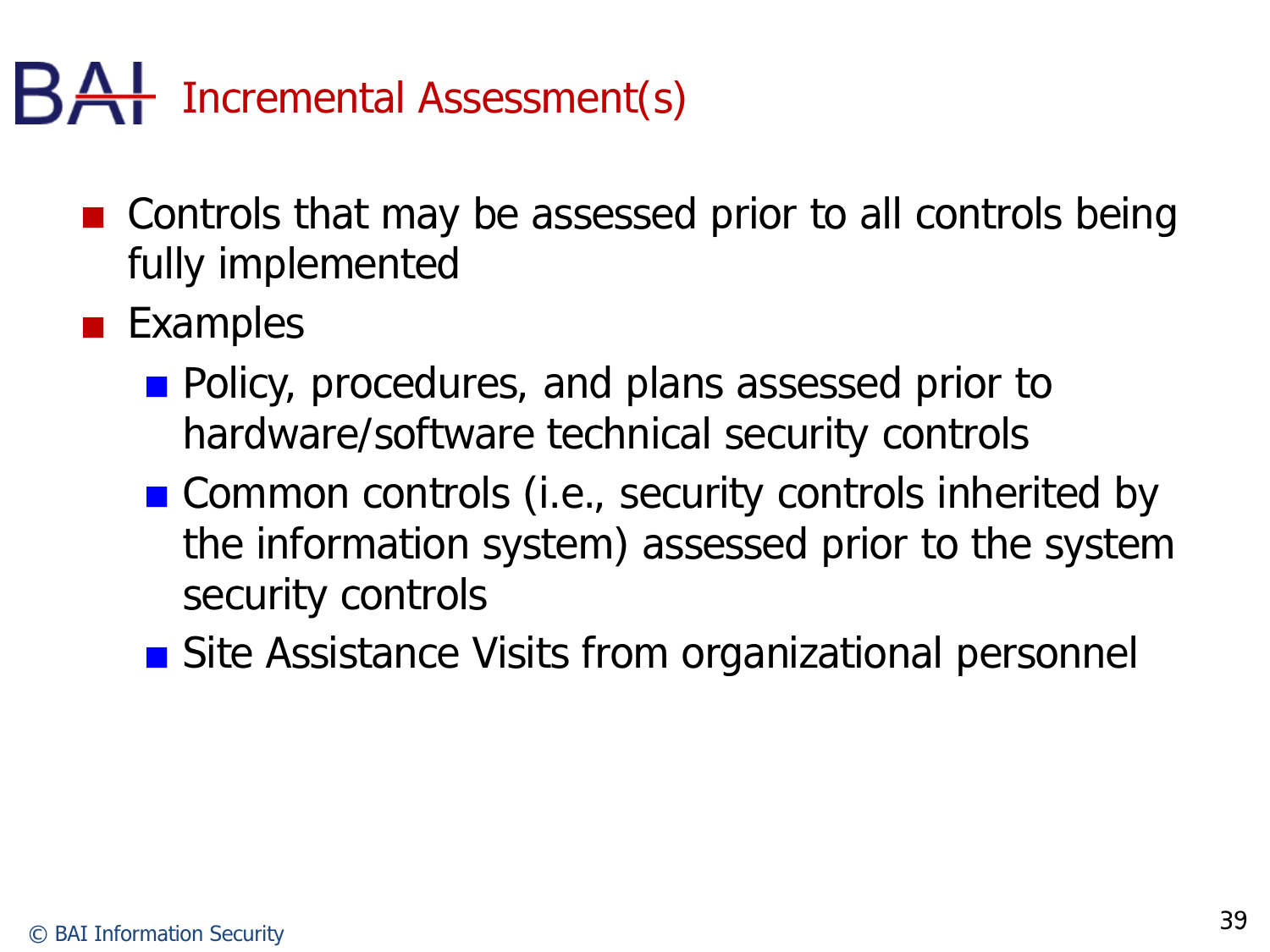

# Incremental Assessment(s)
Controls that may be assessed prior to all controls being fully implemented
Examples
Policy, procedures, and plans assessed prior to  hardware/software technical security controls
Common controls (i.e., security controls inherited by the information system) assessed prior to the system security controls
Site Assistance Visits from organizational personnel